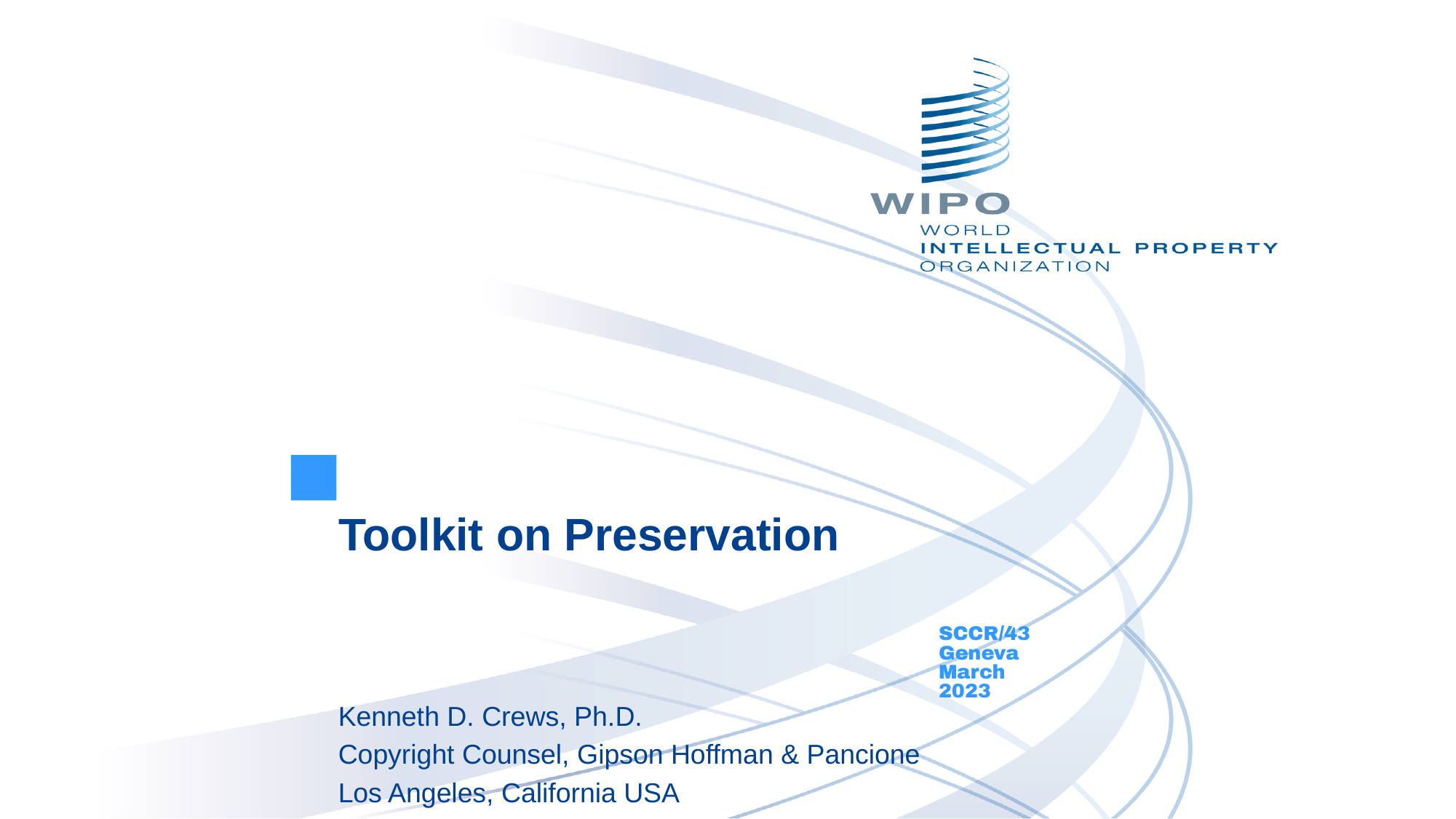

Toolkit on Preservation

SCCR/43
Geneva
March
2023
Kenneth D. Crews, Ph.D.
Copyright Counsel, Gipson Hoffman & Pancione
Los Angeles, California USA